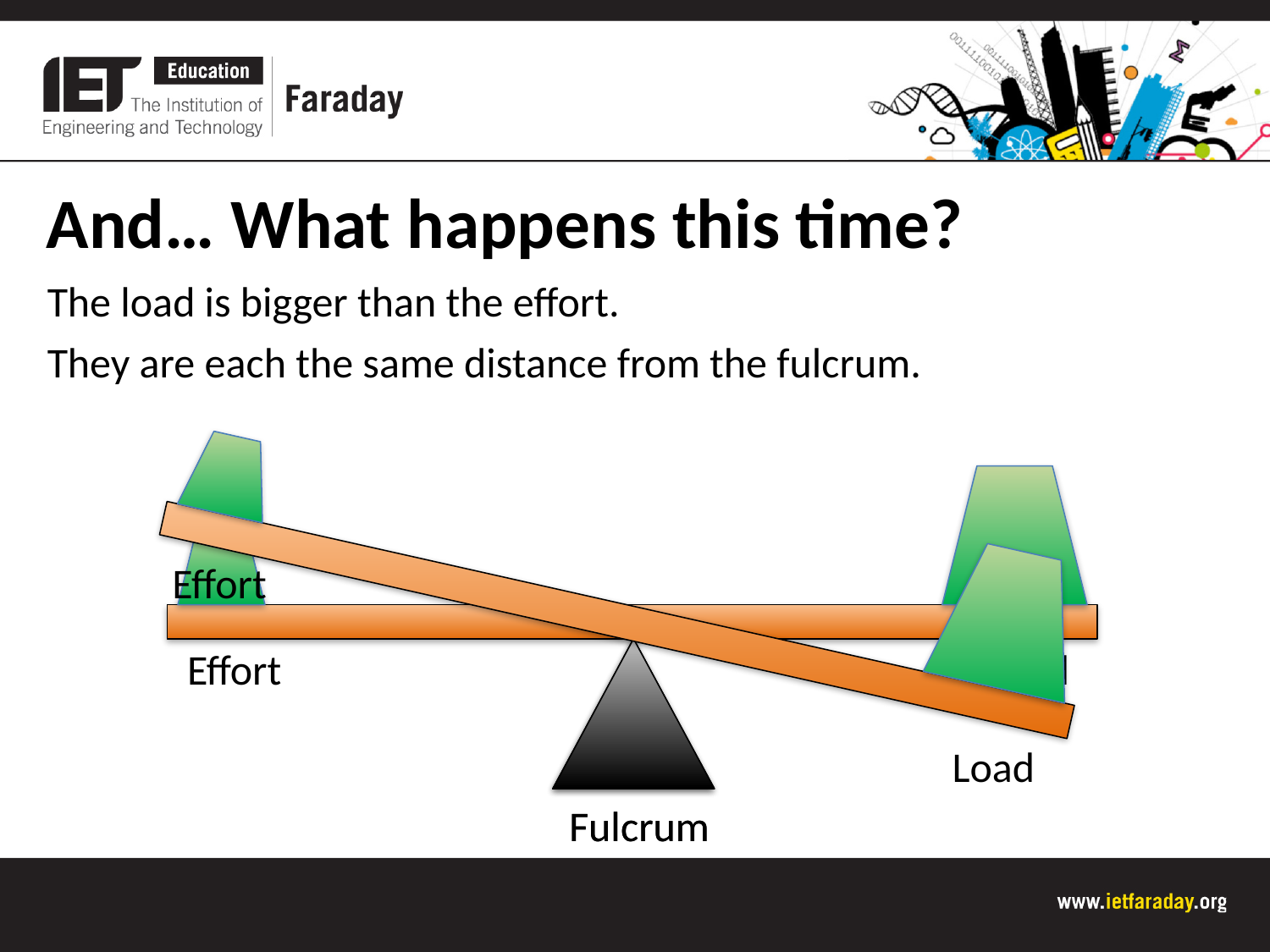

And… What happens this time?
The load is bigger than the effort.
They are each the same distance from the fulcrum.

Effort

Load
Fulcrum

Load
Effort

Fulcrum